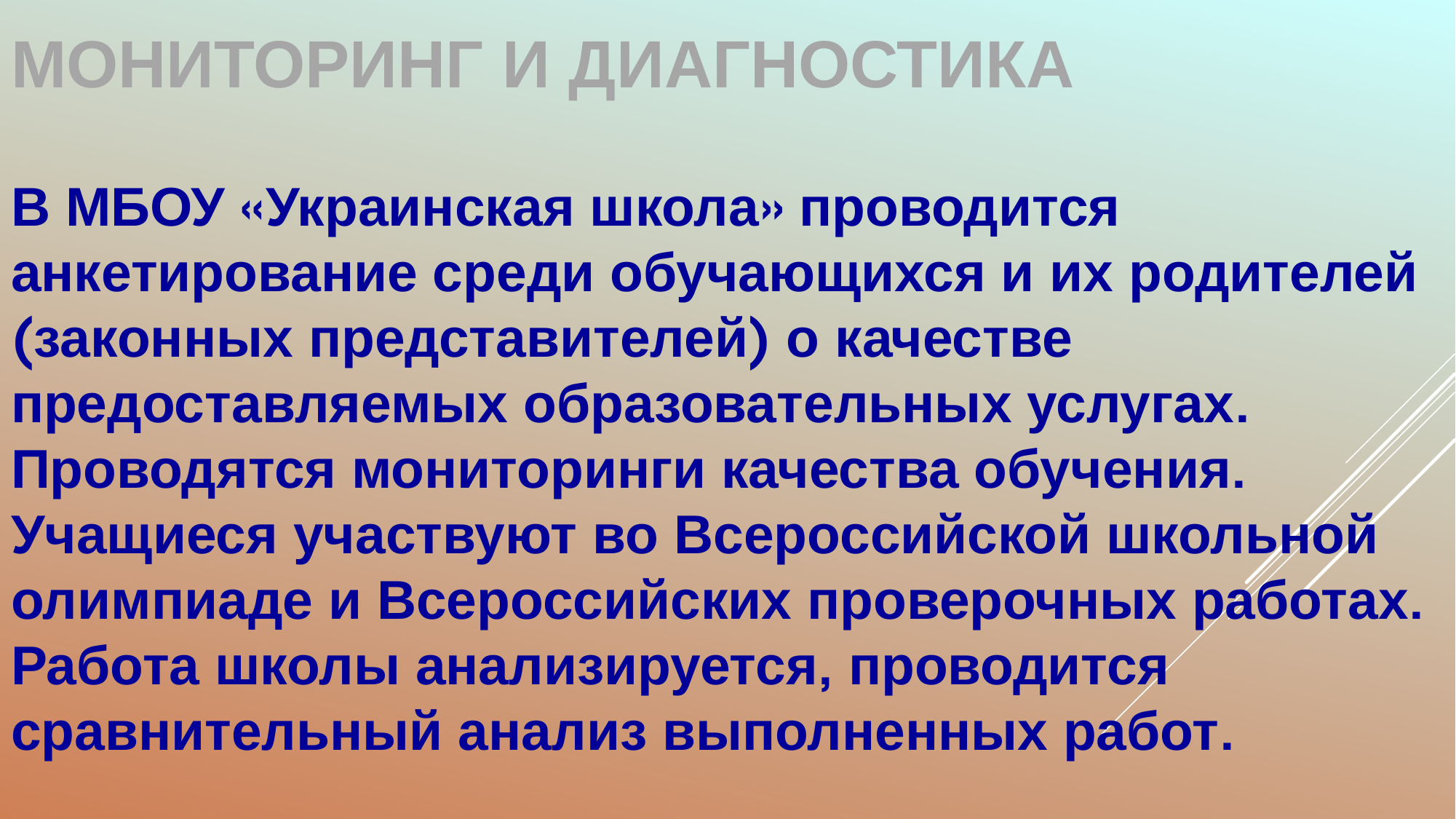

МОНИТОРИНГ И ДИАГНОСТИКА
В МБОУ «Украинская школа» проводится анкетирование среди обучающихся и их родителей (законных представителей) о качестве предоставляемых образовательных услугах. Проводятся мониторинги качества обучения. Учащиеся участвуют во Всероссийской школьной олимпиаде и Всероссийских проверочных работах. Работа школы анализируется, проводится сравнительный анализ выполненных работ.
#